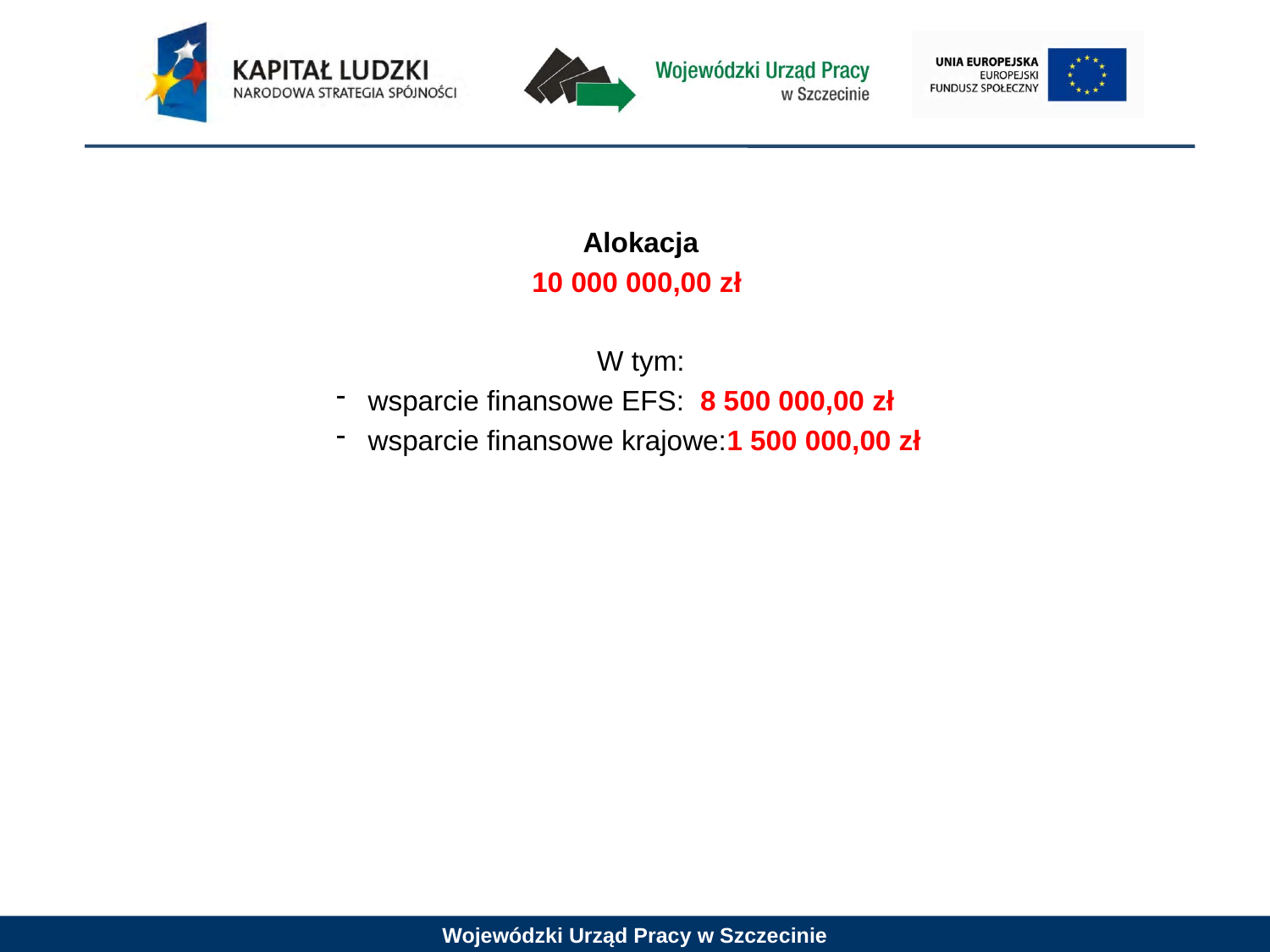

Alokacja
10 000 000,00 zł

W tym:
wsparcie finansowe EFS:  8 500 000,00 zł
wsparcie finansowe krajowe:1 500 000,00 zł